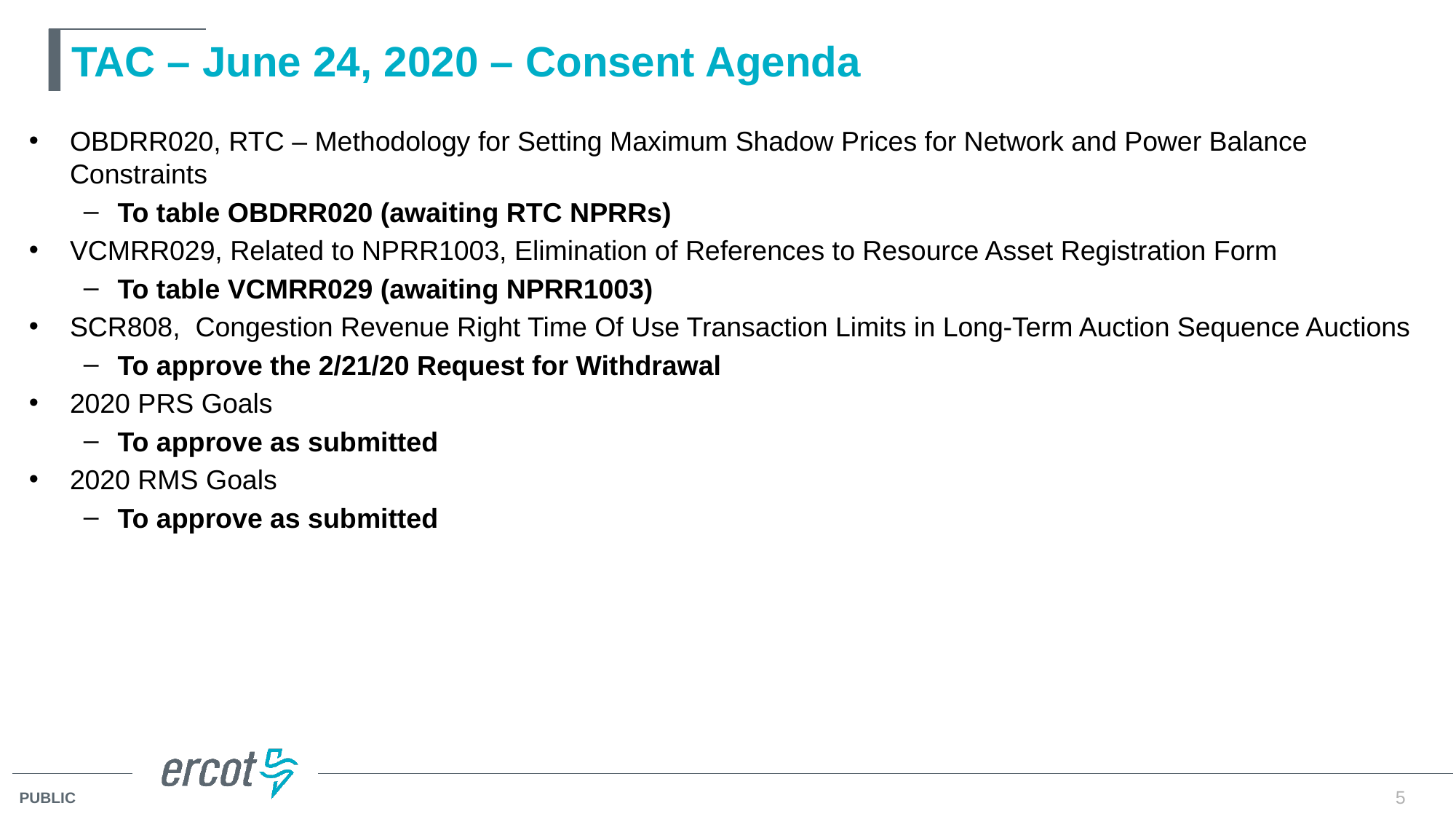

# TAC – June 24, 2020 – Consent Agenda
OBDRR020, RTC – Methodology for Setting Maximum Shadow Prices for Network and Power Balance Constraints
To table OBDRR020 (awaiting RTC NPRRs)
VCMRR029, Related to NPRR1003, Elimination of References to Resource Asset Registration Form
To table VCMRR029 (awaiting NPRR1003)
SCR808,  Congestion Revenue Right Time Of Use Transaction Limits in Long-Term Auction Sequence Auctions
To approve the 2/21/20 Request for Withdrawal
2020 PRS Goals
To approve as submitted
2020 RMS Goals
To approve as submitted

5